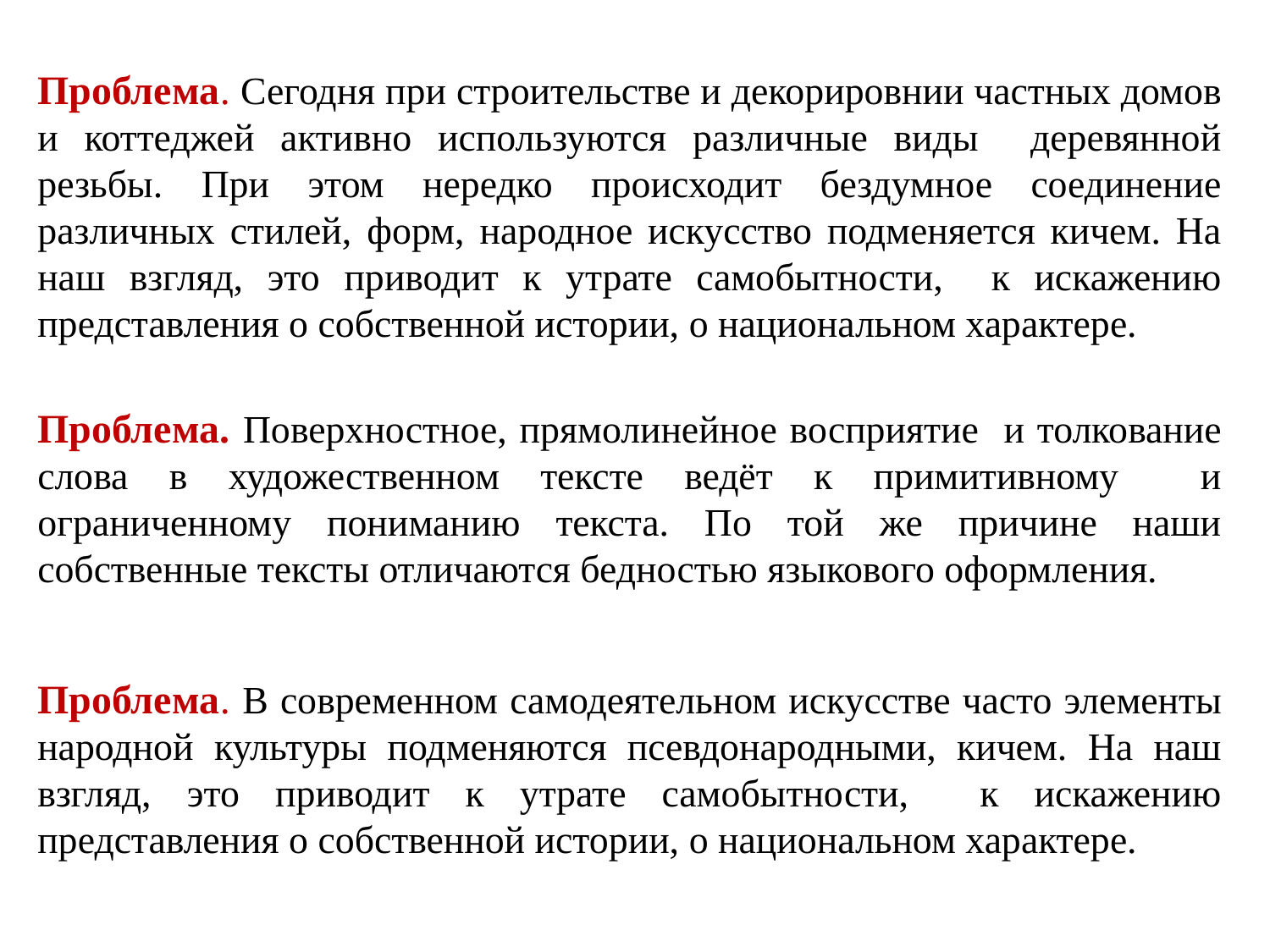

Проблема. Сегодня при строительстве и декорировнии частных домов и коттеджей активно используются различные виды  деревянной резьбы. При этом нередко происходит бездумное соединение различных стилей, форм, народное искусство подменяется кичем. На наш взгляд, это приводит к утрате самобытности,  к искажению представления о собственной истории, о национальном характере.
Проблема. Поверхностное, прямолинейное восприятие  и толкование слова в художественном тексте ведёт к примитивному  и ограниченному пониманию текста. По той же причине наши собственные тексты отличаются бедностью языкового оформления.
Проблема. В современном самодеятельном искусстве часто элементы народной культуры подменяются псевдонародными, кичем. На наш взгляд, это приводит к утрате самобытности,  к искажению представления о собственной истории, о национальном характере.